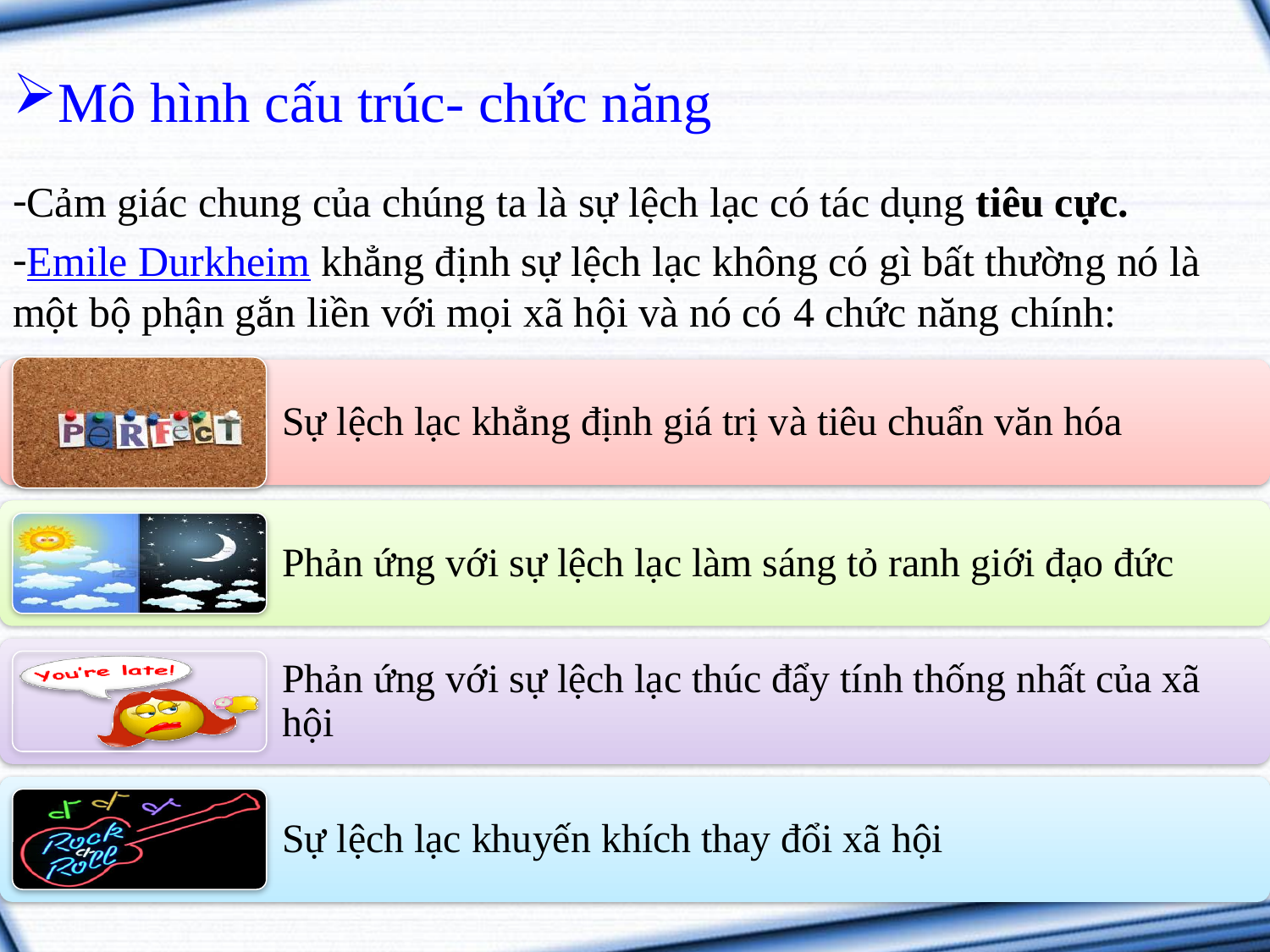

# Mô hình cấu trúc- chức năng
Cảm giác chung của chúng ta là sự lệch lạc có tác dụng tiêu cực.
Emile Durkheim khẳng định sự lệch lạc không có gì bất thường nó là một bộ phận gắn liền với mọi xã hội và nó có 4 chức năng chính:
Sự lệch lạc khẳng định giá trị và tiêu chuẩn văn hóa
Phản ứng với sự lệch lạc làm sáng tỏ ranh giới đạo đức
Phản ứng với sự lệch lạc thúc đẩy tính thống nhất của xã hội
Sự lệch lạc khuyến khích thay đổi xã hội